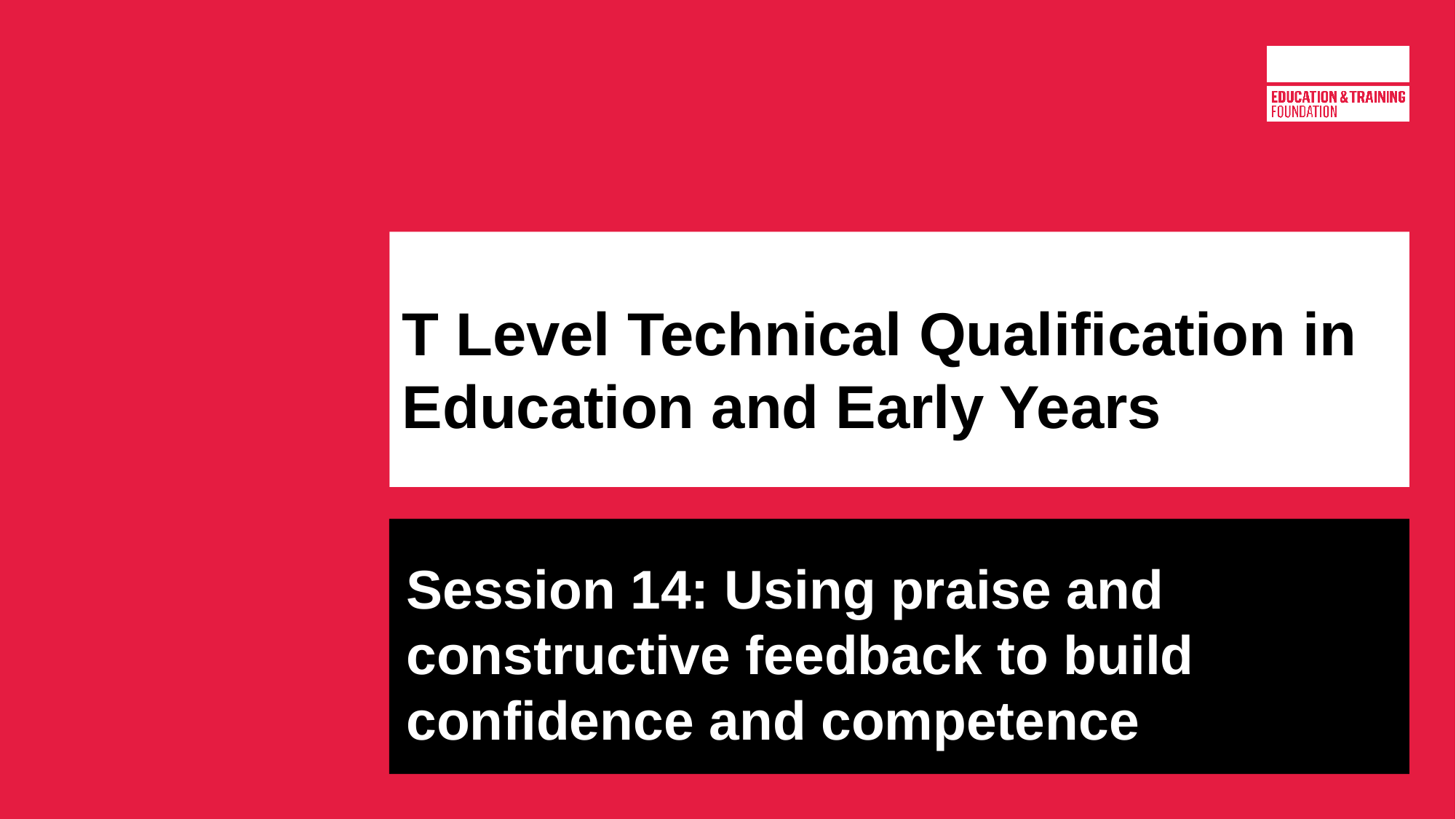

# T Level Technical Qualification in Education and Early Years
Session 14: Using praise and constructive feedback to build confidence and competence